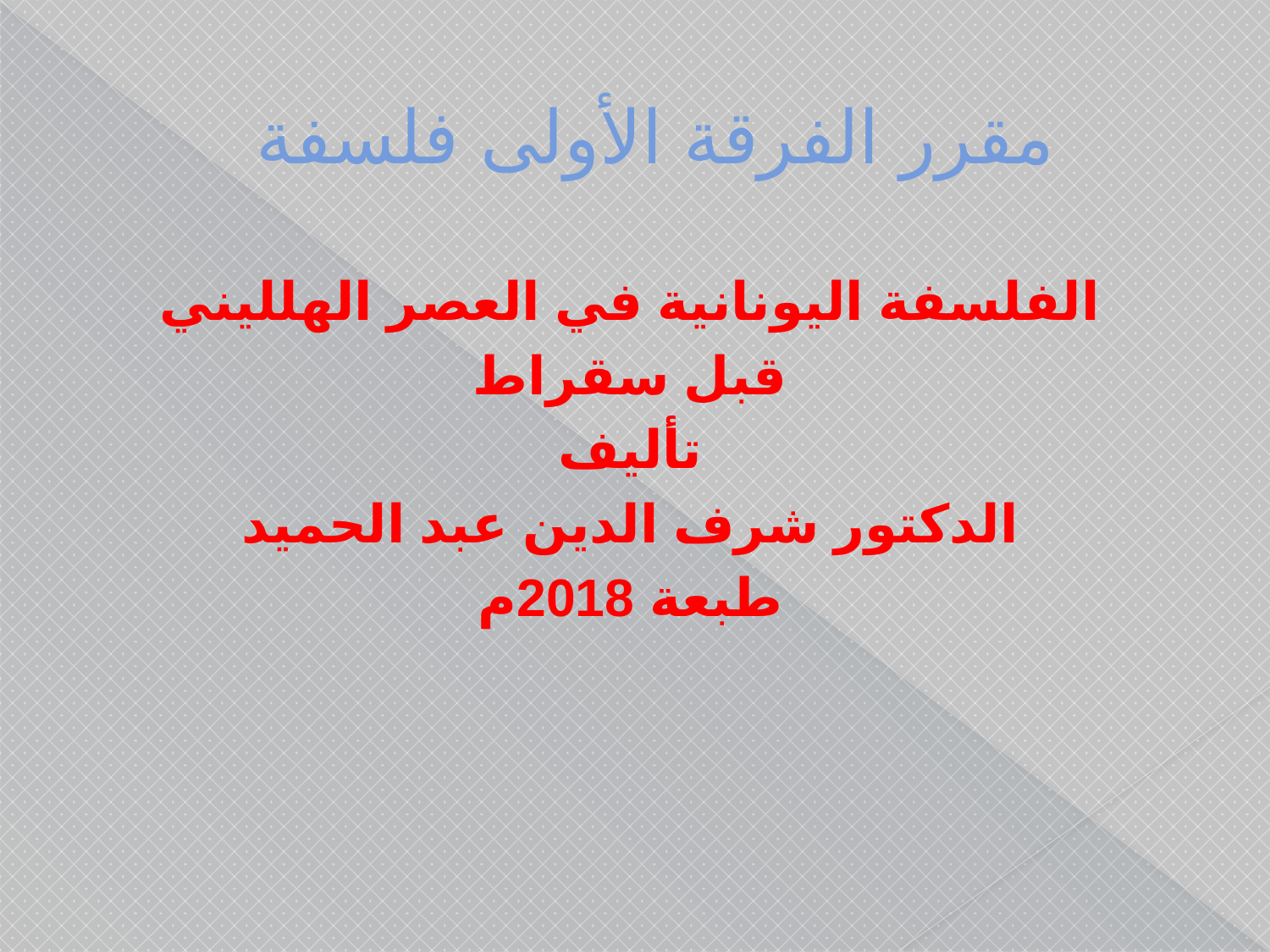

# مقرر الفرقة الأولى فلسفة
الفلسفة اليونانية في العصر الهلليني
قبل سقراط
تأليف
الدكتور شرف الدين عبد الحميد
طبعة 2018م